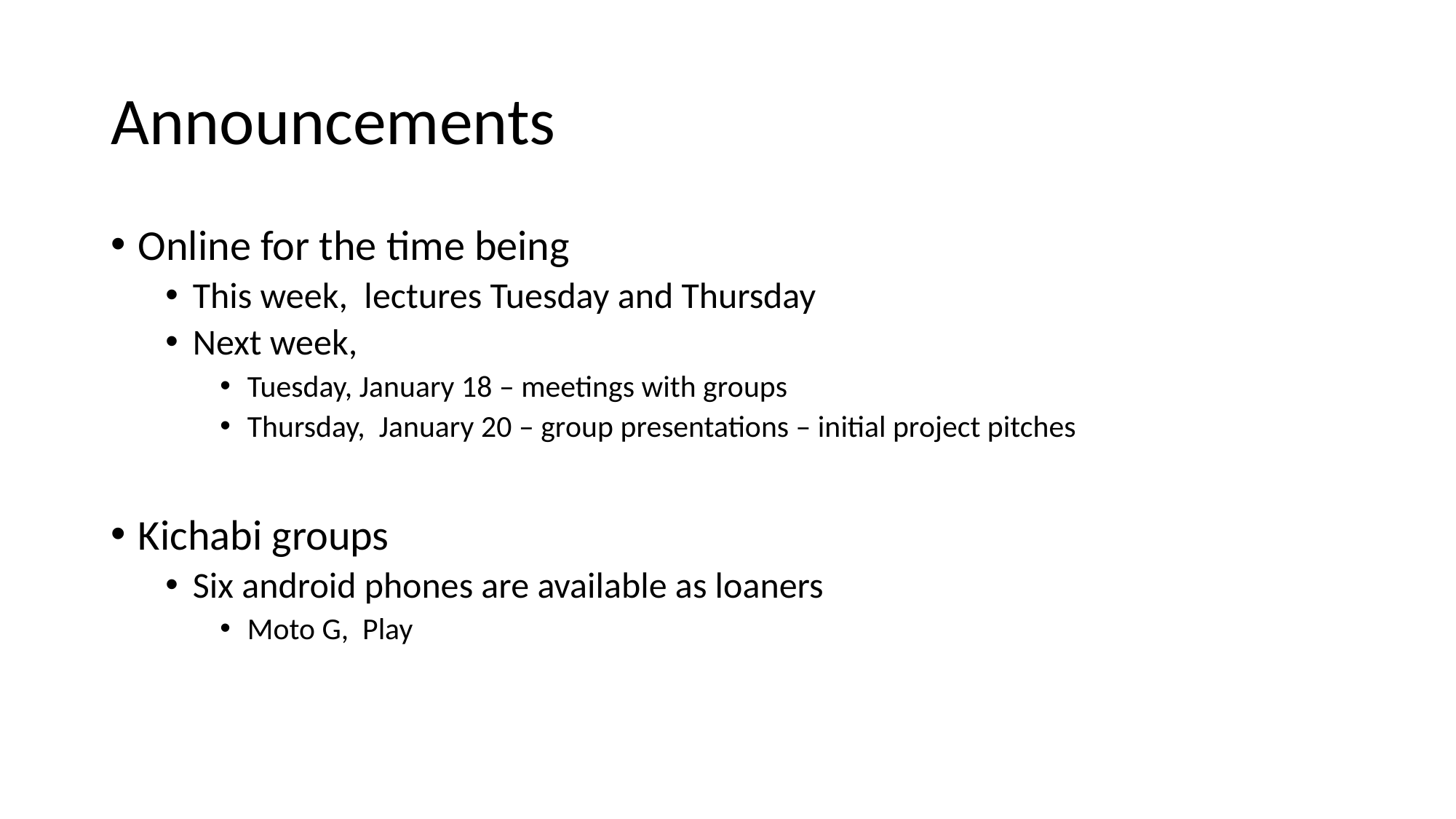

# Announcements
Online for the time being
This week,  lectures Tuesday and Thursday
Next week,
Tuesday, January 18 – meetings with groups
Thursday,  January 20 – group presentations – initial project pitches

Kichabi groups
Six android phones are available as loaners
Moto G,  Play